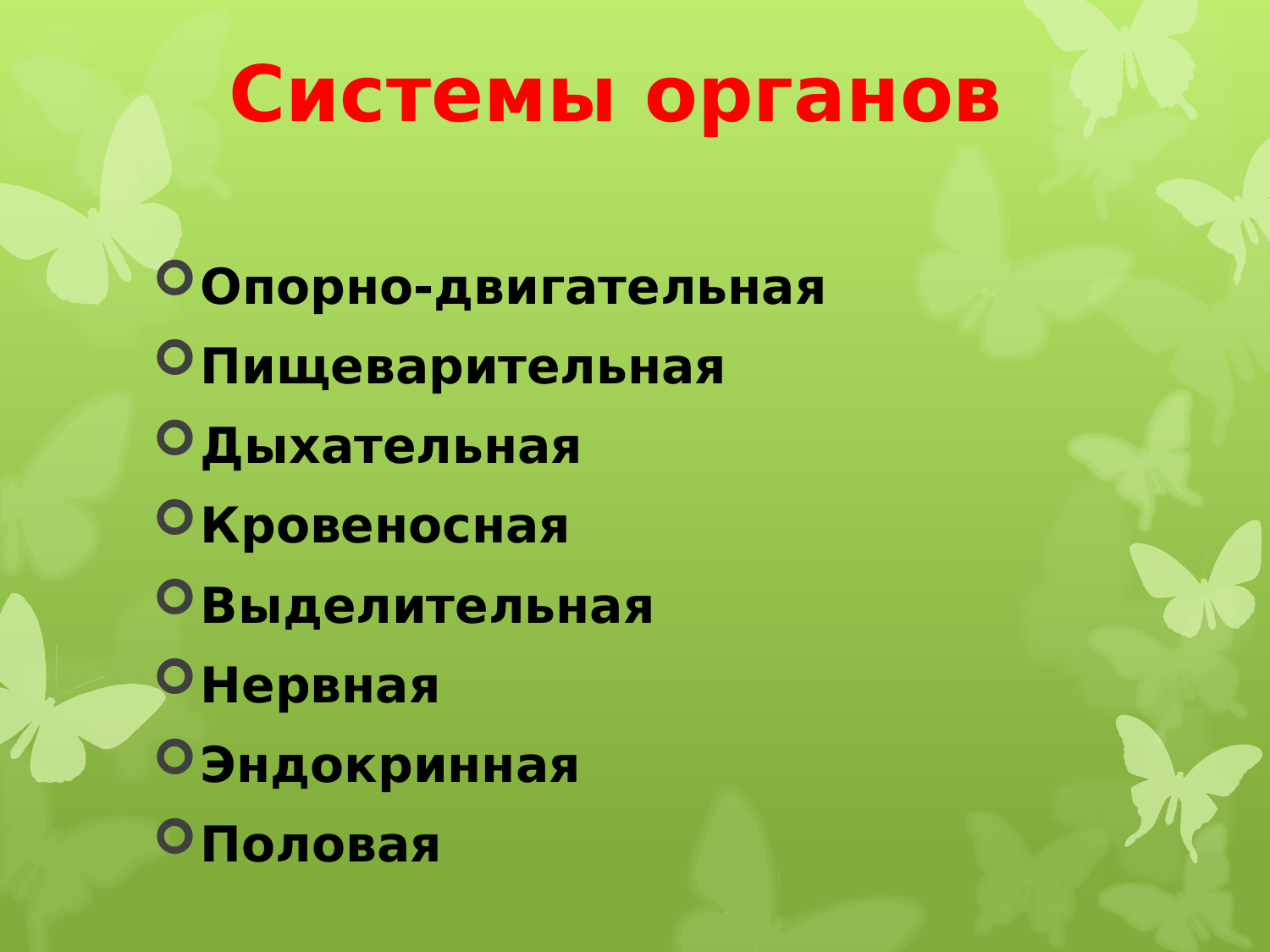

# Системы органов
Опорно-двигательная
Пищеварительная
Дыхательная
Кровеносная
Выделительная
Нервная
Эндокринная
Половая